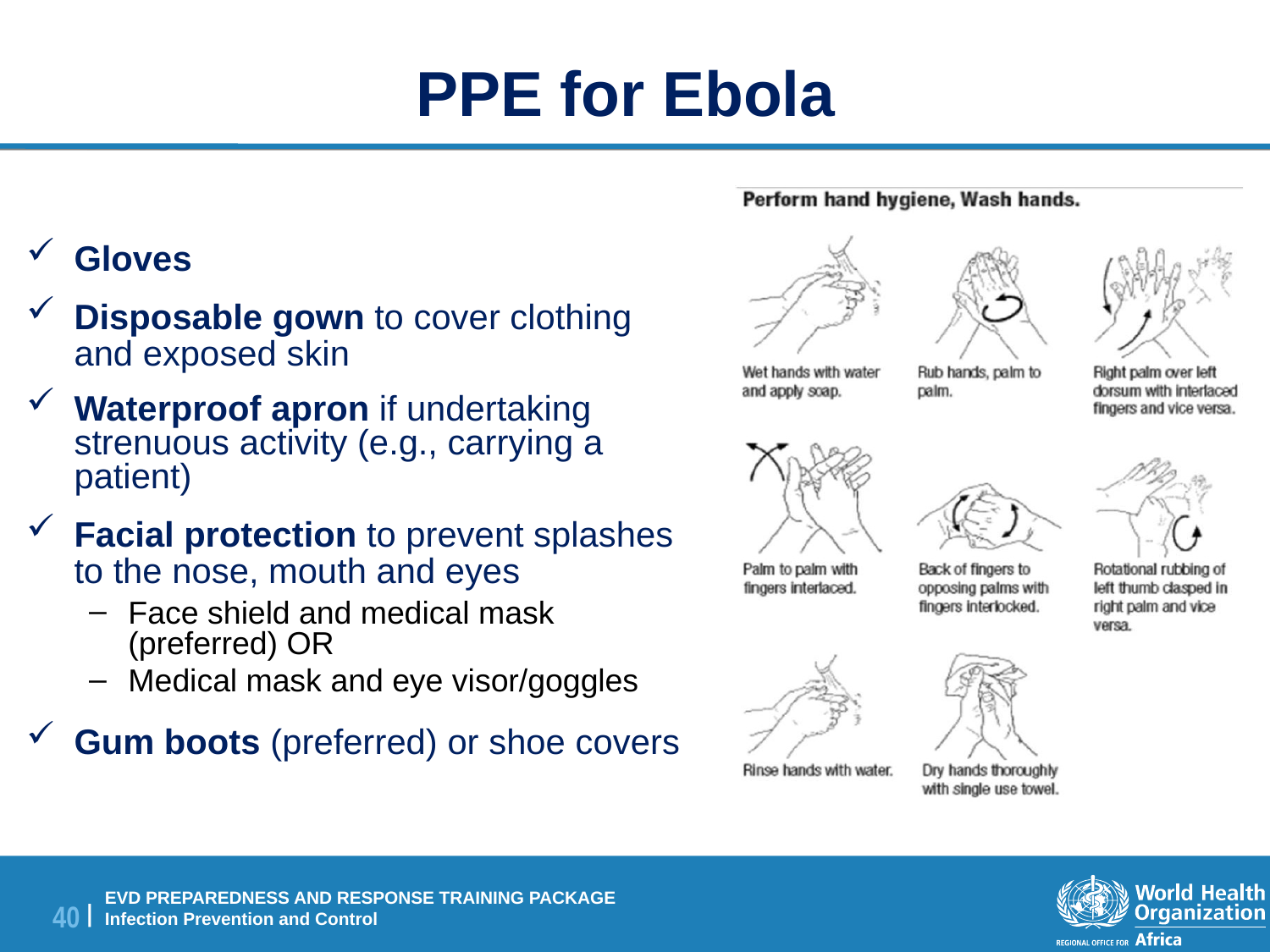

# PPE for Ebola

Gloves
Disposable gown to cover clothing and exposed skin
Waterproof apron if undertaking strenuous activity (e.g., carrying a patient)
Facial protection to prevent splashes to the nose, mouth and eyes
Face shield and medical mask (preferred) OR
Medical mask and eye visor/goggles
Gum boots (preferred) or shoe covers